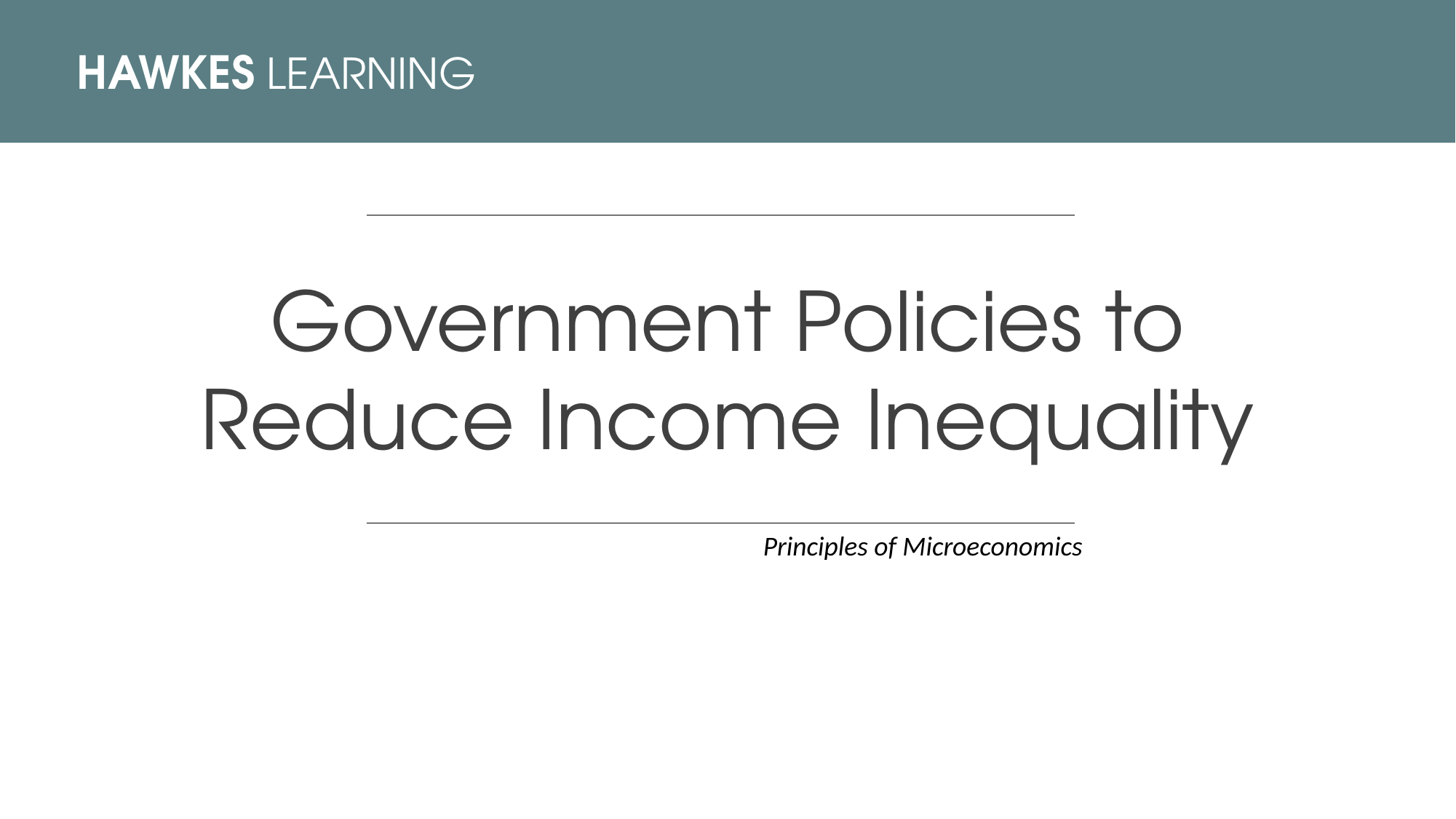

HAWKES LEARNING
Government Policies to Reduce Income Inequality
Principles of Microeconomics